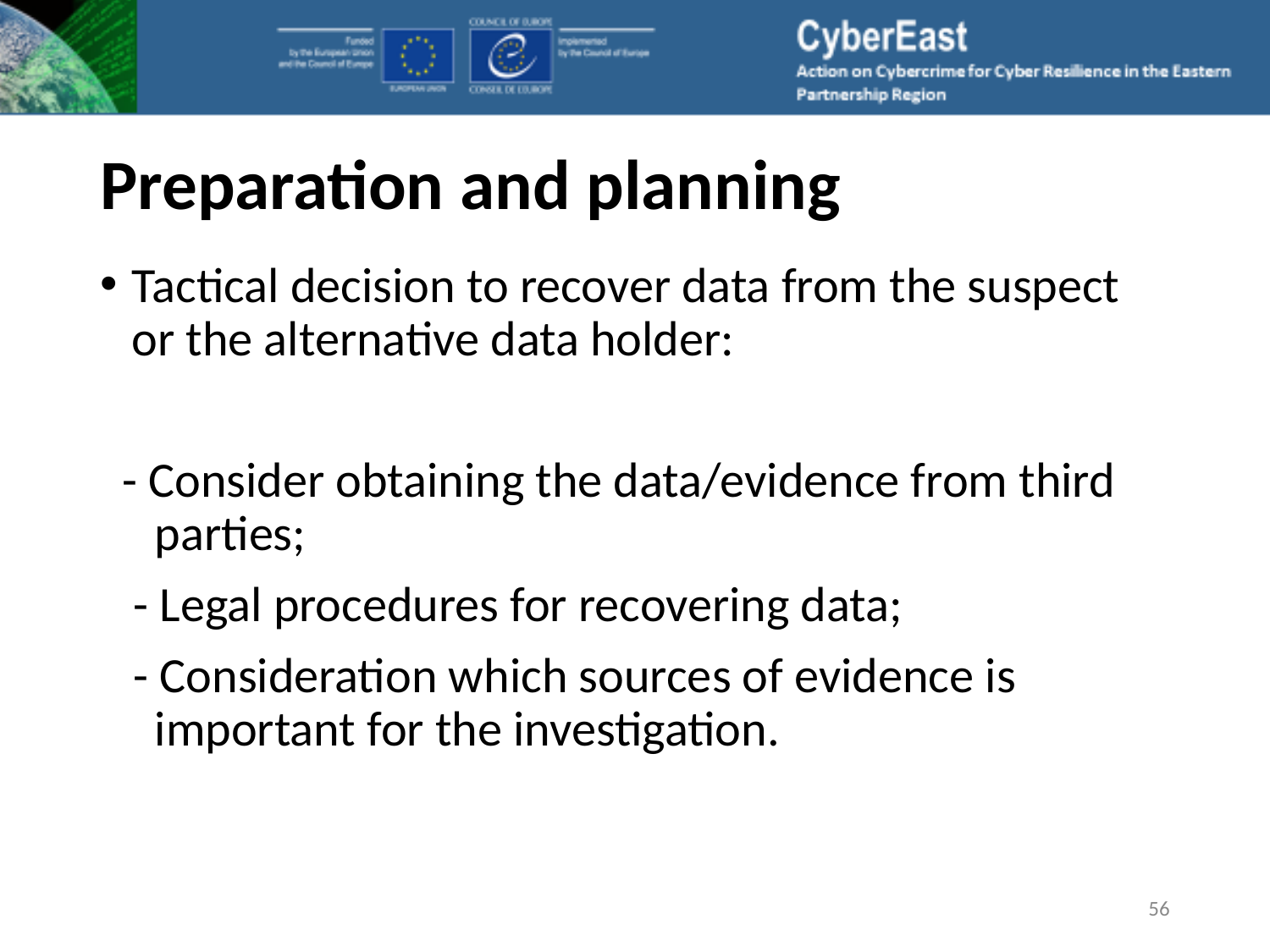

# Preparation and planning
Tactical decision to recover data from the suspect or the alternative data holder:

  - Consider obtaining the data/evidence from third parties;
   - Legal procedures for recovering data;
   - Consideration which sources of evidence is important for the investigation.

56